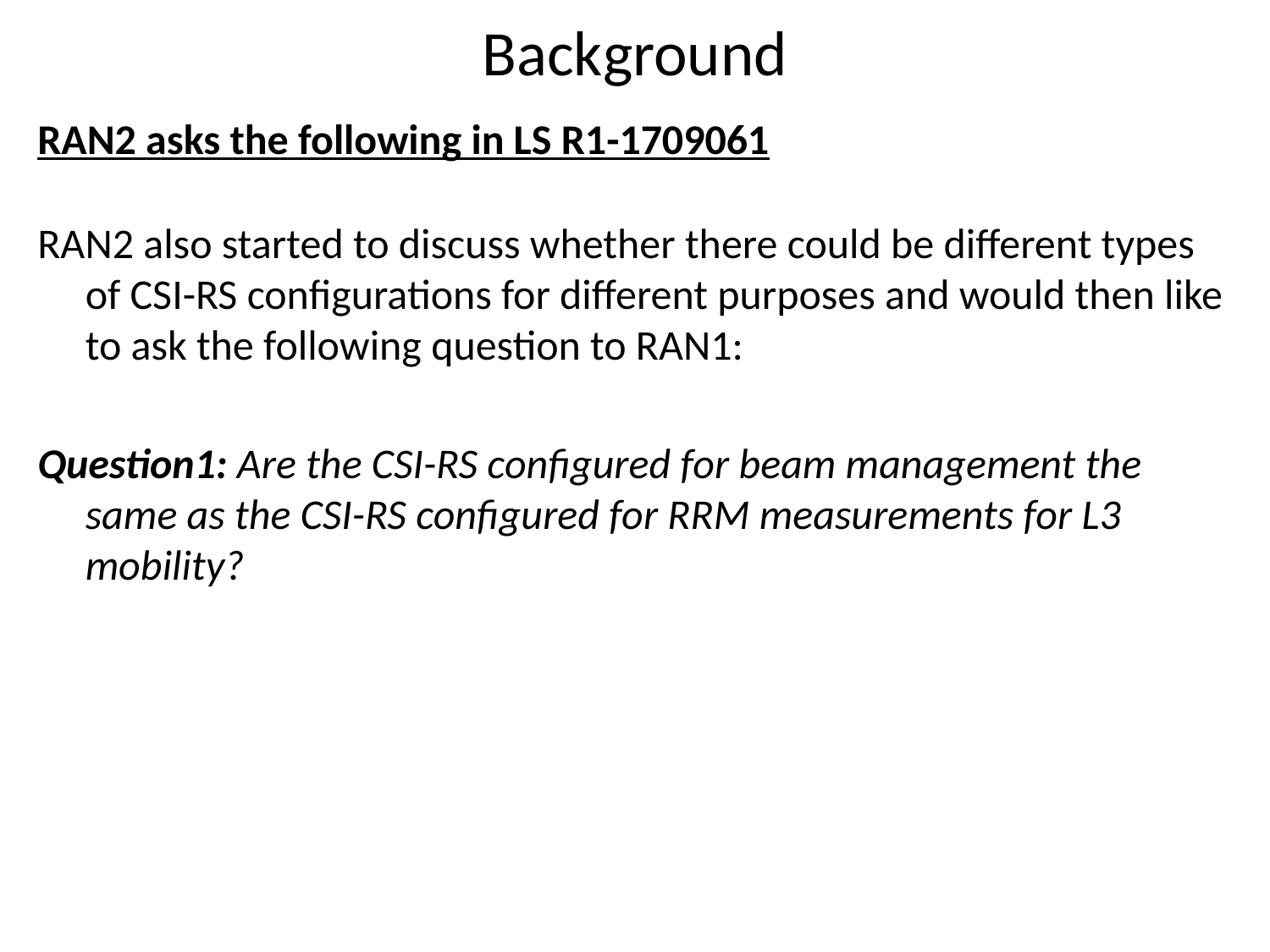

# Background
RAN2 asks the following in LS R1-1709061

RAN2 also started to discuss whether there could be different types of CSI-RS configurations for different purposes and would then like to ask the following question to RAN1:

Question1: Are the CSI-RS configured for beam management the same as the CSI-RS configured for RRM measurements for L3 mobility?